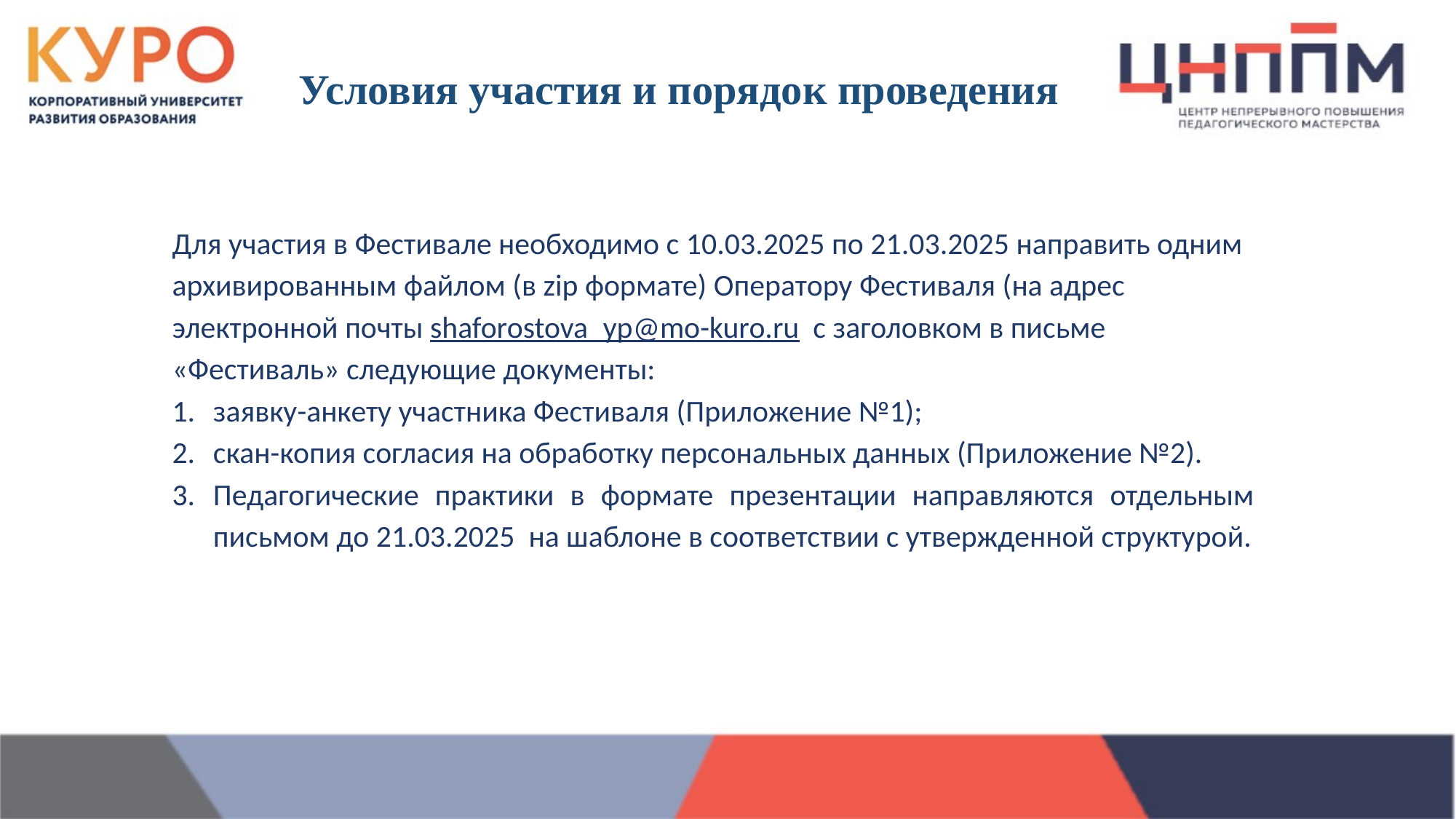

Условия участия и порядок проведения
Для участия в Фестивале необходимо с 10.03.2025 по 21.03.2025 направить одним архивированным файлом (в zip формате) Оператору Фестиваля (на адрес электронной почты shaforostova_yp@mo-kuro.ru  с заголовком в письме «Фестиваль» следующие документы:
заявку-анкету участника Фестиваля (Приложение №1);
скан-копия согласия на обработку персональных данных (Приложение №2).
Педагогические практики в формате презентации направляются отдельным письмом до 21.03.2025  на шаблоне в соответствии с утвержденной структурой.